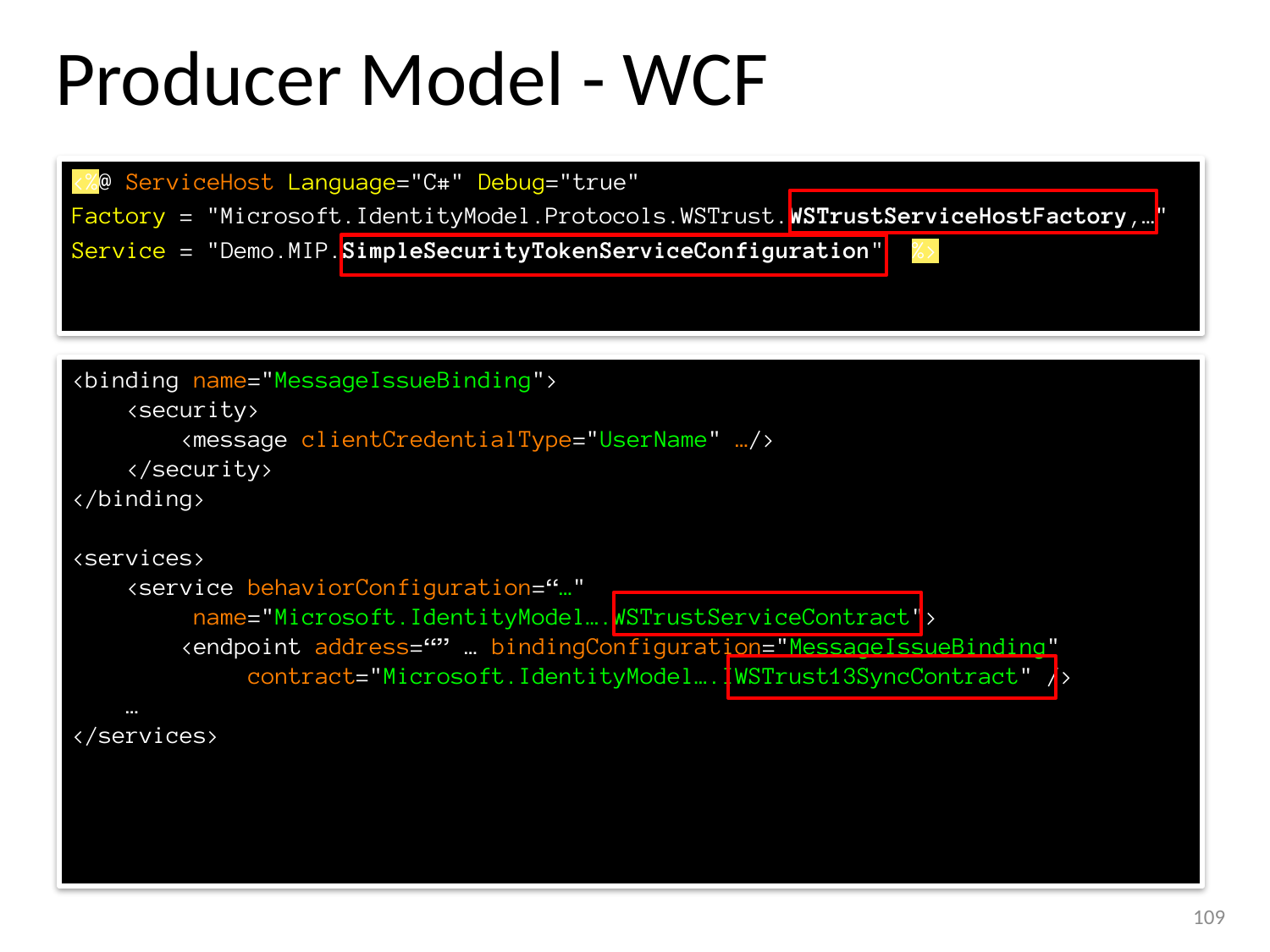

# Producer Model - WCF
<%@ ServiceHost Language="C#" Debug="true"
Factory = "Microsoft.IdentityModel.Protocols.WSTrust.WSTrustServiceHostFactory,…"
Service = "Demo.MIP.SimpleSecurityTokenServiceConfiguration"  %>

<binding name="MessageIssueBinding">
    <security>
        <message clientCredentialType="UserName" …/>
    </security>
</binding>

<services>
    <service behaviorConfiguration=“…"
         name="Microsoft.IdentityModel….WSTrustServiceContract">
        <endpoint address=“” … bindingConfiguration="MessageIssueBinding"
             contract="Microsoft.IdentityModel….IWSTrust13SyncContract" />
    …
</services>

109